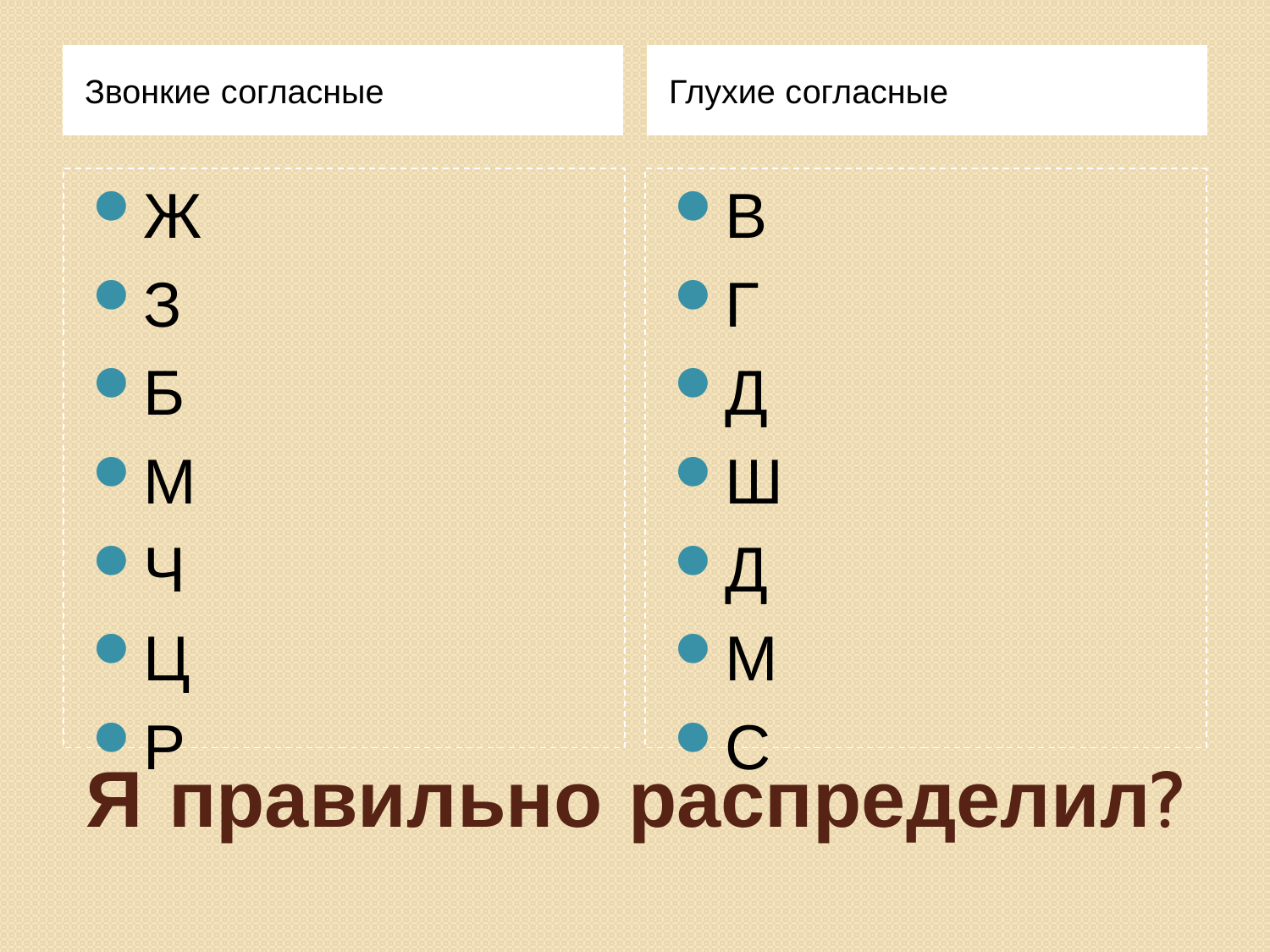

Звонкие согласные
Глухие согласные
Ж
З
Б
М
Ч
Ц
Р
В
Г
Д
Ш
Д
М
С
# Я правильно распределил?